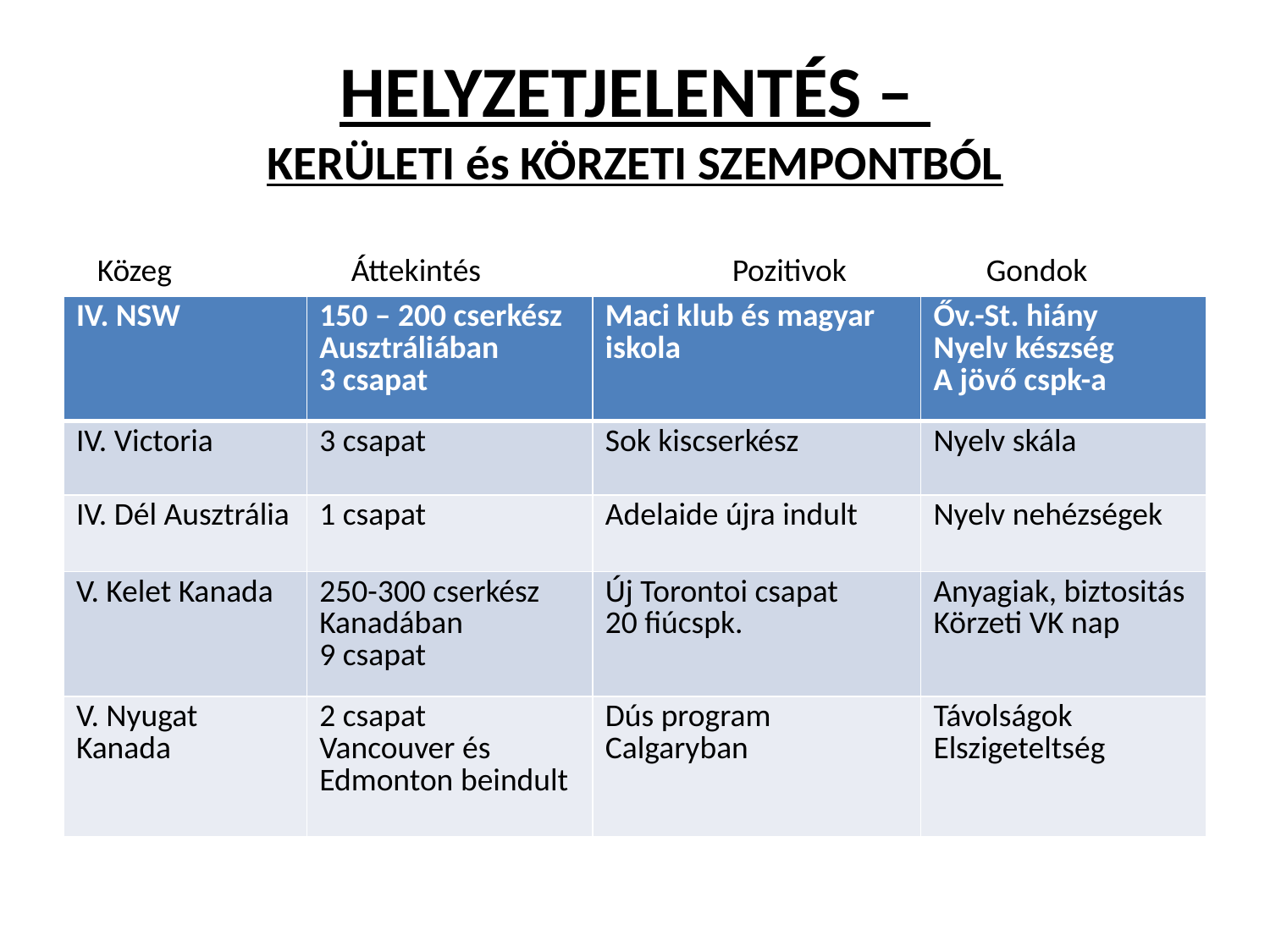

# HELYZETJELENTÉS – KERÜLETI és KÖRZETI SZEMPONTBÓL
Közeg		Áttekintés		Pozitivok		Gondok
| IV. NSW | 150 – 200 cserkész Ausztráliában 3 csapat | Maci klub és magyar iskola | Őv.-St. hiány Nyelv készség A jövő cspk-a |
| --- | --- | --- | --- |
| IV. Victoria | 3 csapat | Sok kiscserkész | Nyelv skála |
| IV. Dél Ausztrália | 1 csapat | Adelaide újra indult | Nyelv nehézségek |
| V. Kelet Kanada | 250-300 cserkész Kanadában 9 csapat | Új Torontoi csapat 20 fiúcspk. | Anyagiak, biztositás Körzeti VK nap |
| V. Nyugat Kanada | 2 csapat Vancouver és Edmonton beindult | Dús program Calgaryban | Távolságok Elszigeteltség |